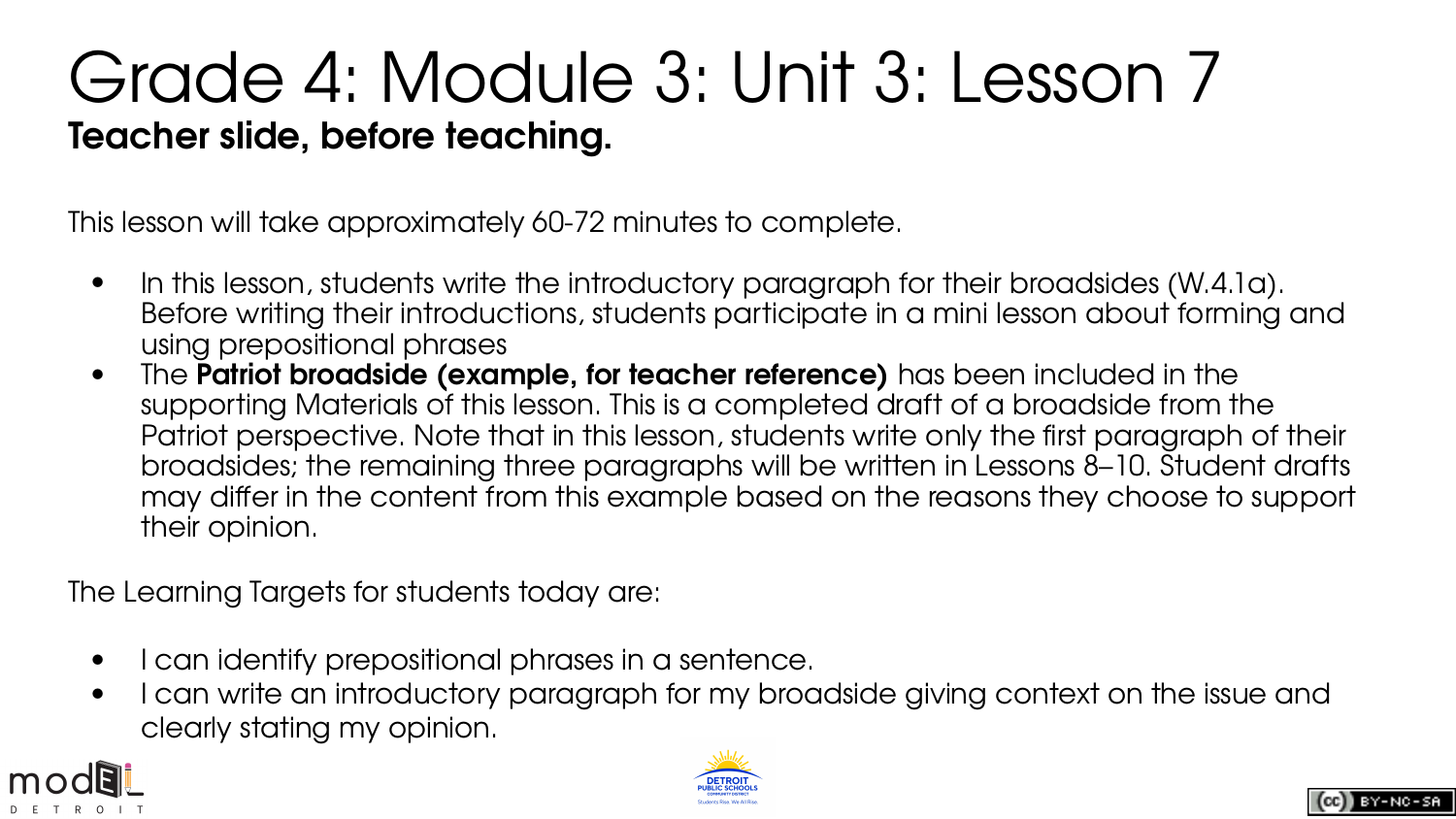

# Grade 4: Module 3: Unit 3: Lesson 7
Teacher slide, before teaching.
This lesson will take approximately 60-72 minutes to complete.

In this lesson, students write the introductory paragraph for their broadsides (W.4.1a). Before writing their introductions, students participate in a mini lesson about forming and using prepositional phrases
The Patriot broadside (example, for teacher reference) has been included in the supporting Materials of this lesson. This is a completed draft of a broadside from the Patriot perspective. Note that in this lesson, students write only the first paragraph of their broadsides; the remaining three paragraphs will be written in Lessons 8–10. Student drafts may differ in the content from this example based on the reasons they choose to support their opinion.

The Learning Targets for students today are:
I can identify prepositional phrases in a sentence.
I can write an introductory paragraph for my broadside giving context on the issue and clearly stating my opinion.